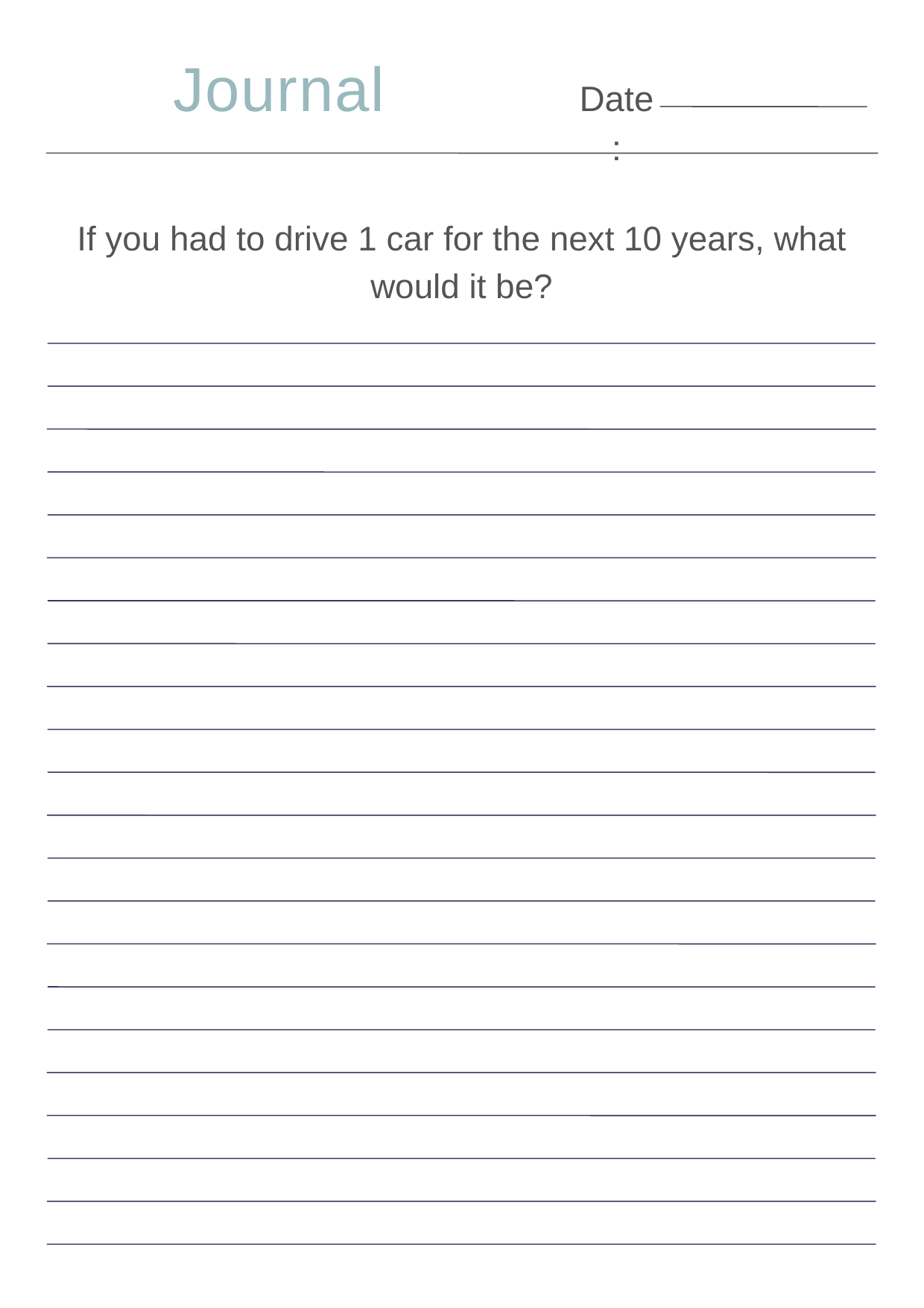

Journal
Date:

If you had to drive 1 car for the next 10 years, what would it be?